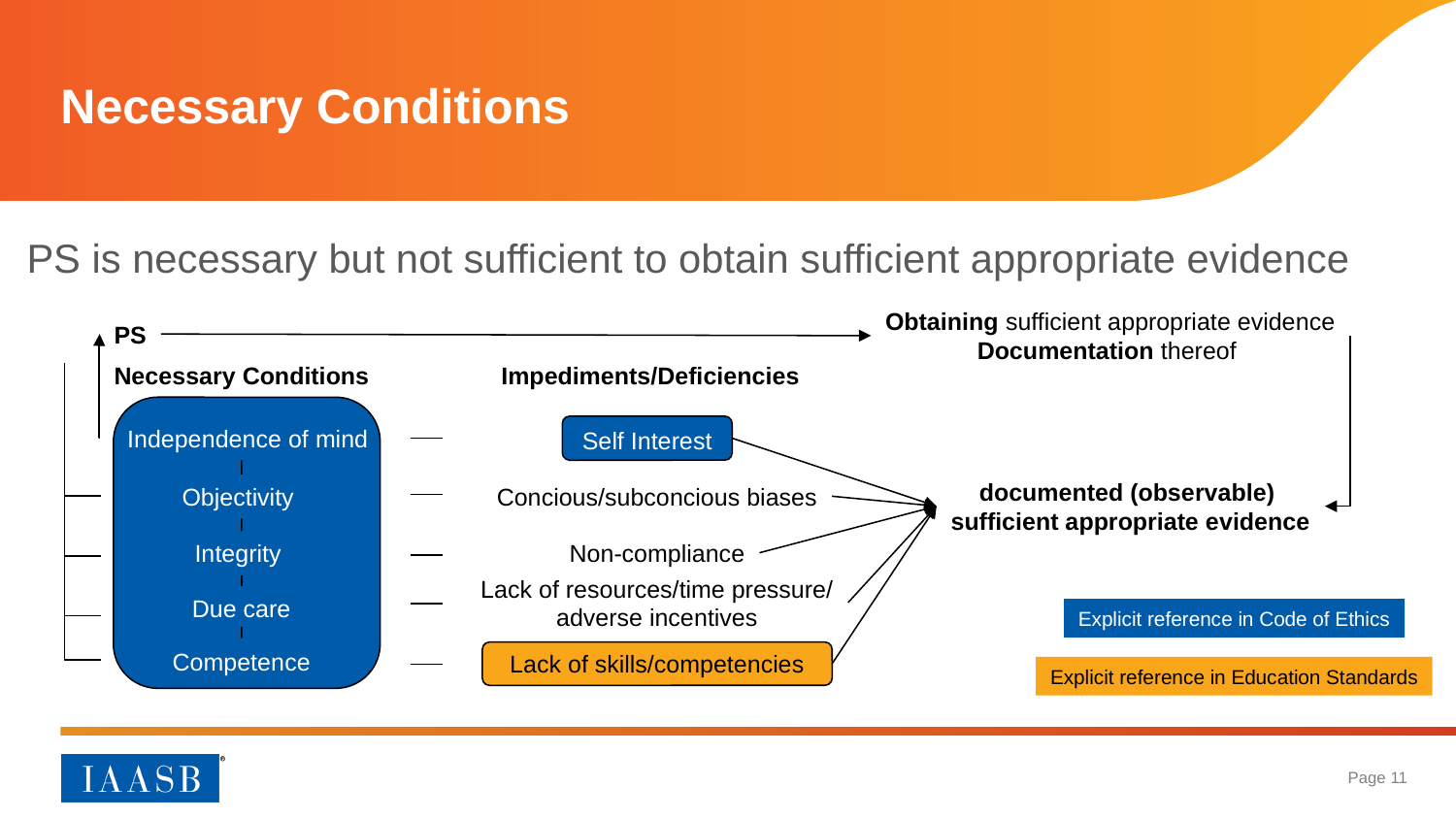

# Necessary Conditions
PS is necessary but not sufficient to obtain sufficient appropriate evidence
Obtaining sufficient appropriate evidence
Documentation thereof
PS
Necessary Conditions
Impediments/Deficiencies

  Independence of mind
Self Interest
documented (observable)
sufficient appropriate evidence
Objectivity
Concious/subconcious biases
Integrity
Non-compliance
Lack of resources/time pressure/
adverse incentives
Due care
Explicit reference in Code of Ethics
Competence
Lack of skills/competencies
Explicit reference in Education Standards